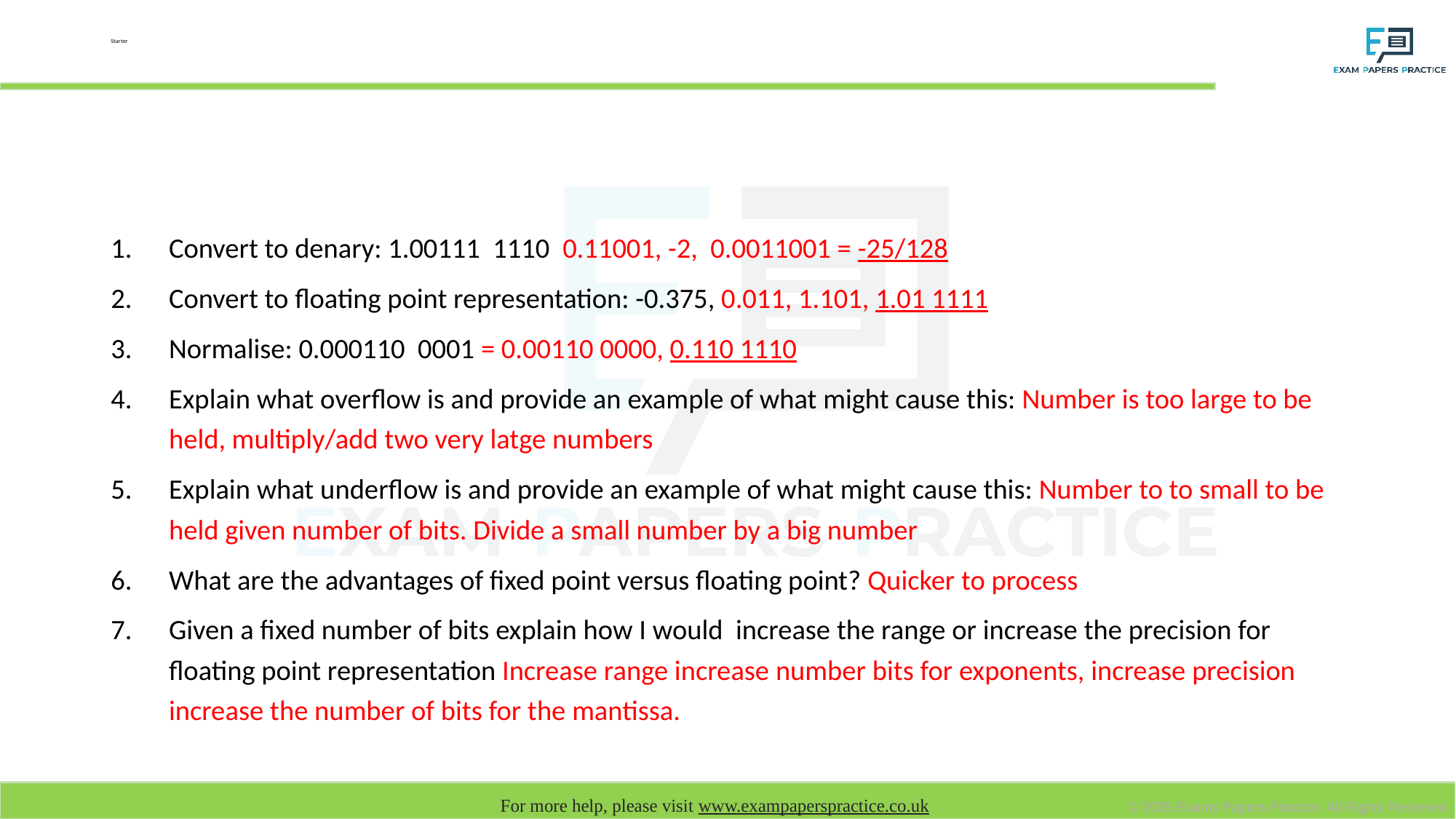

# Starter
Convert to denary: 1.00111  1110  0.11001, -2,  0.0011001 = -25/128
Convert to floating point representation: -0.375, 0.011, 1.101, 1.01 1111
Normalise: 0.000110  0001 = 0.00110 0000, 0.110 1110
Explain what overflow is and provide an example of what might cause this: Number is too large to be held, multiply/add two very latge numbers
Explain what underflow is and provide an example of what might cause this: Number to to small to be held given number of bits. Divide a small number by a big number
What are the advantages of fixed point versus floating point? Quicker to process
Given a fixed number of bits explain how I would  increase the range or increase the precision for floating point representation Increase range increase number bits for exponents, increase precision increase the number of bits for the mantissa.